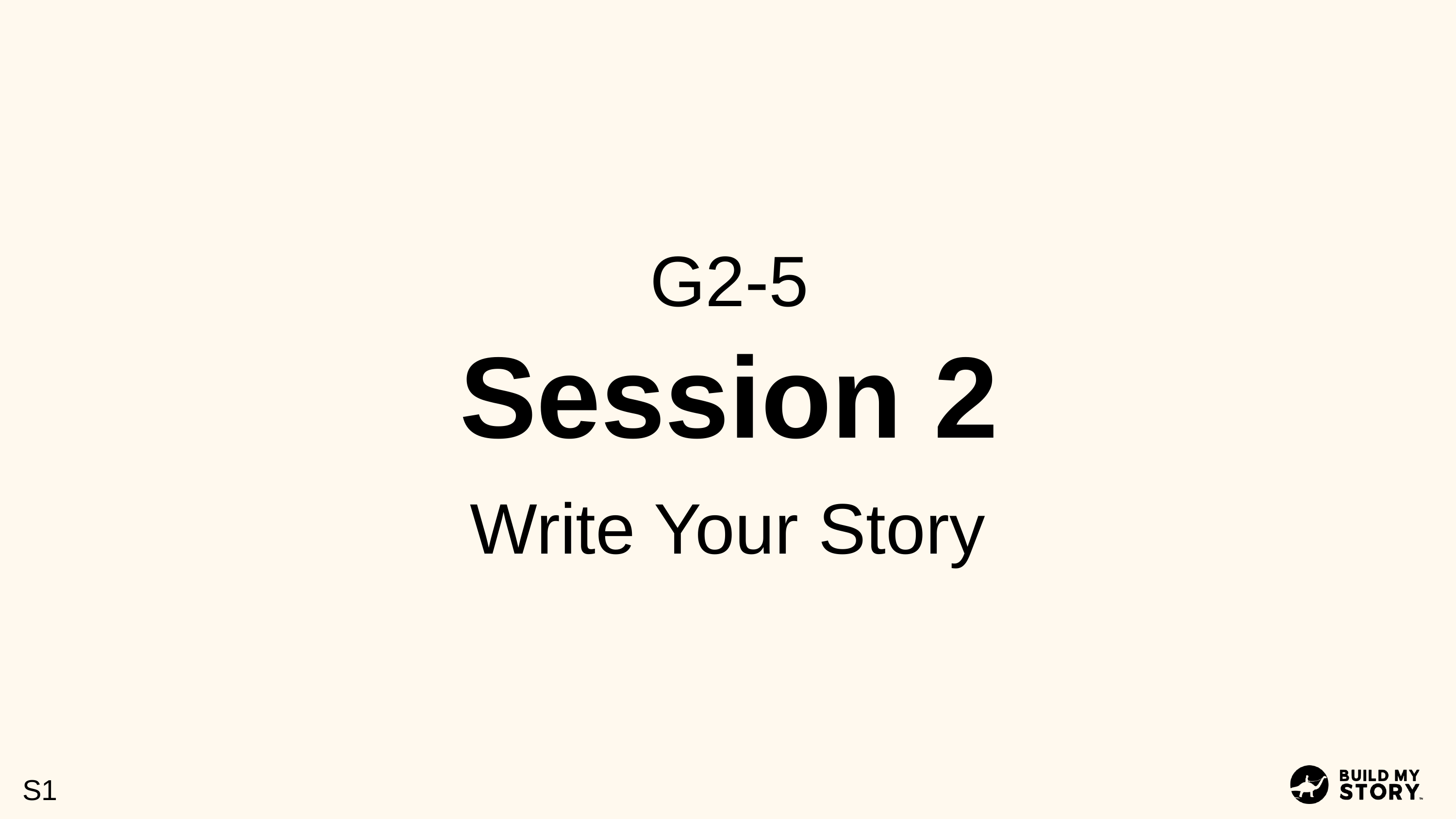

G2-5
Session 2
Write Your Story

S1